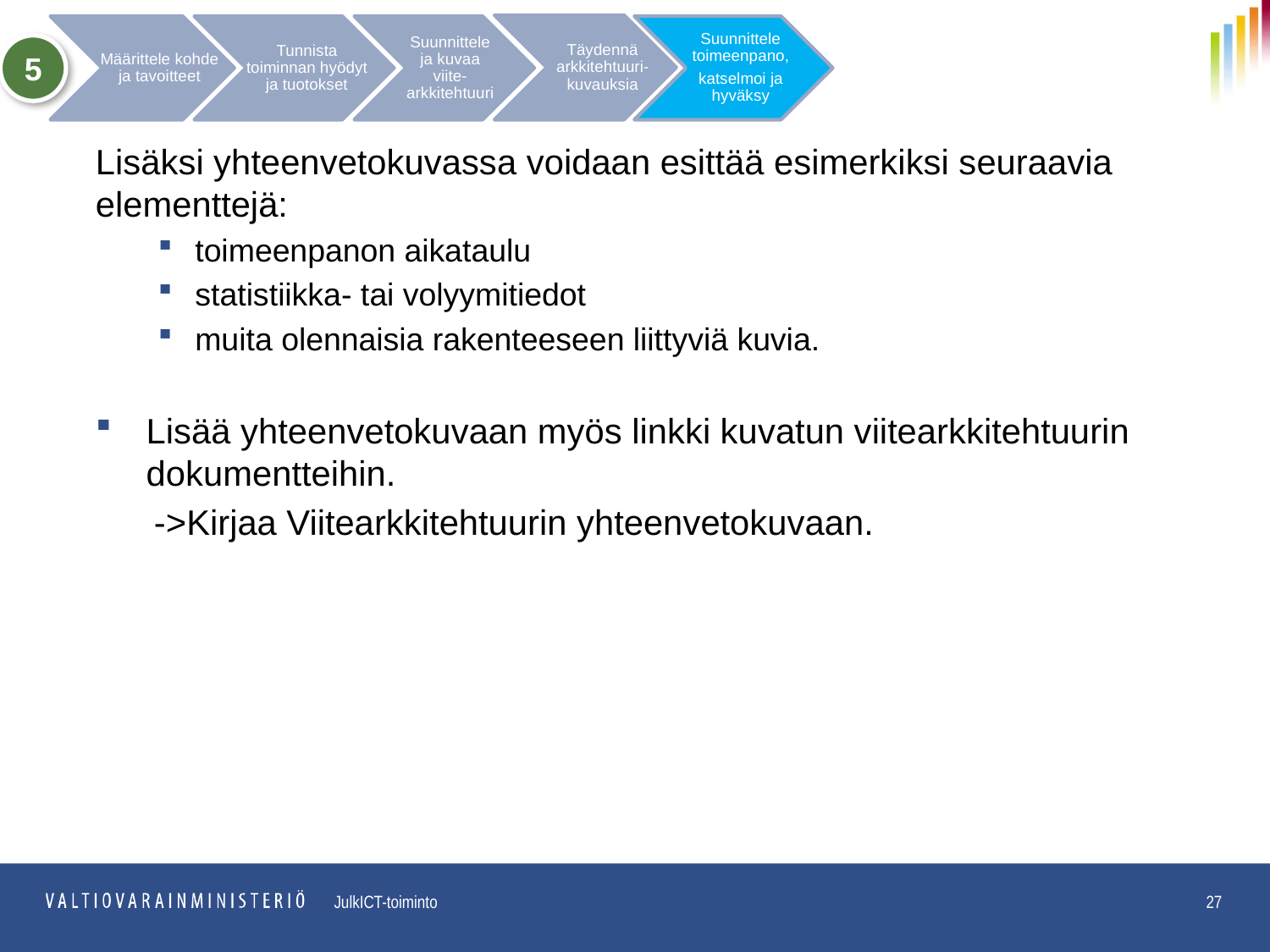

Tunnista toiminnan hyödyt ja tuotokset

Suunnittele toimeenpano,
katselmoi ja hyväksy

Määrittele kohde ja tavoitteet

Täydennä arkkitehtuuri-kuvauksia

Suunnittele ja kuvaa viite-arkkitehtuuri
5
Lisäksi yhteenvetokuvassa voidaan esittää esimerkiksi seuraavia elementtejä:
toimeenpanon aikataulu
statistiikka- tai volyymitiedot
muita olennaisia rakenteeseen liittyviä kuvia.

Lisää yhteenvetokuvaan myös linkki kuvatun viitearkkitehtuurin dokumentteihin.
      ->Kirjaa Viitearkkitehtuurin yhteenvetokuvaan.
27